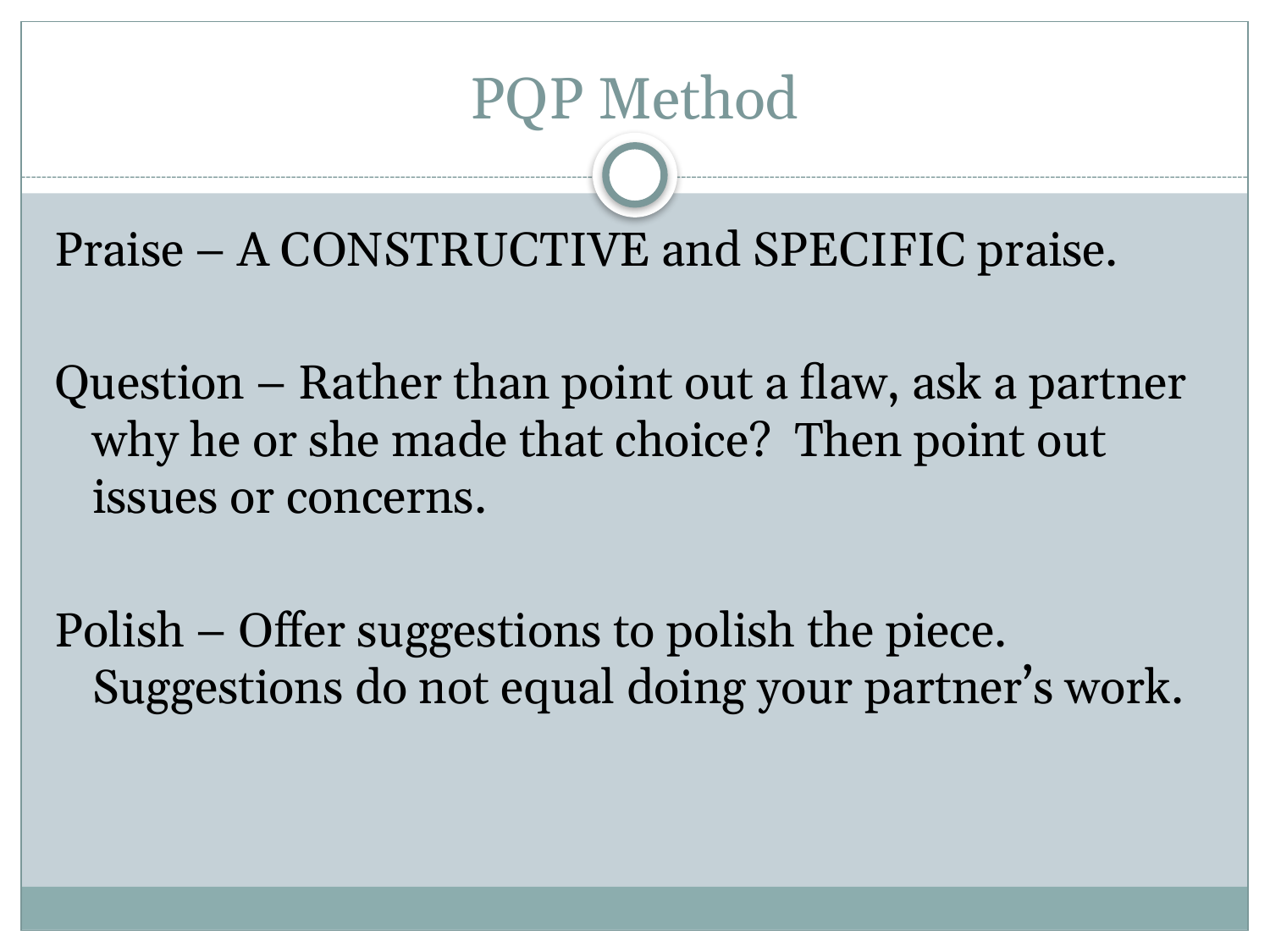

# PQP Method
Praise – A CONSTRUCTIVE and SPECIFIC praise.

Question – Rather than point out a flaw, ask a partner why he or she made that choice?  Then point out issues or concerns.

Polish – Offer suggestions to polish the piece.  Suggestions do not equal doing your partner’s work.